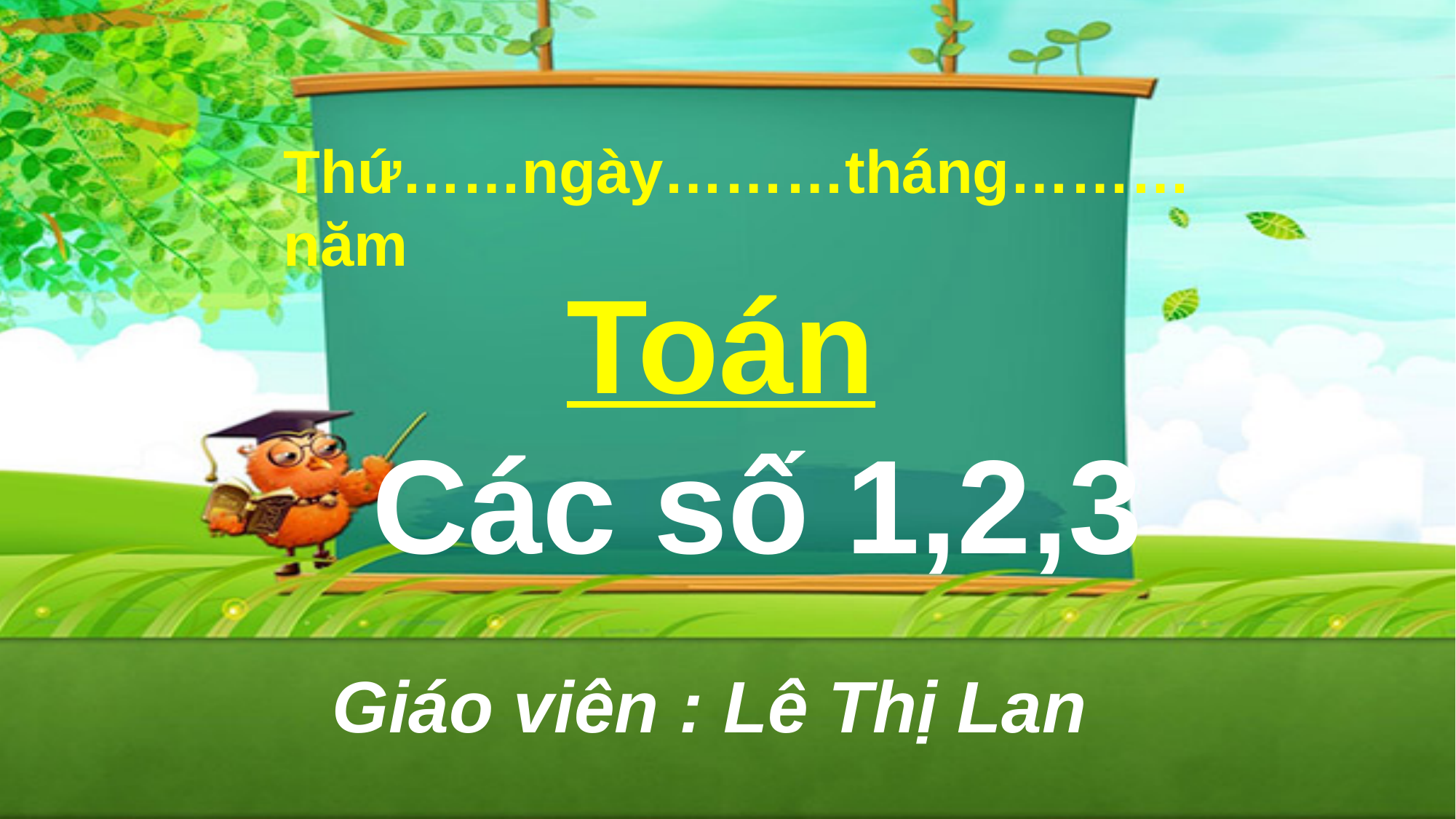

Thứ……ngày………tháng………năm
Toán
  Các số 1,2,3
Giáo viên : Lê Thị Lan